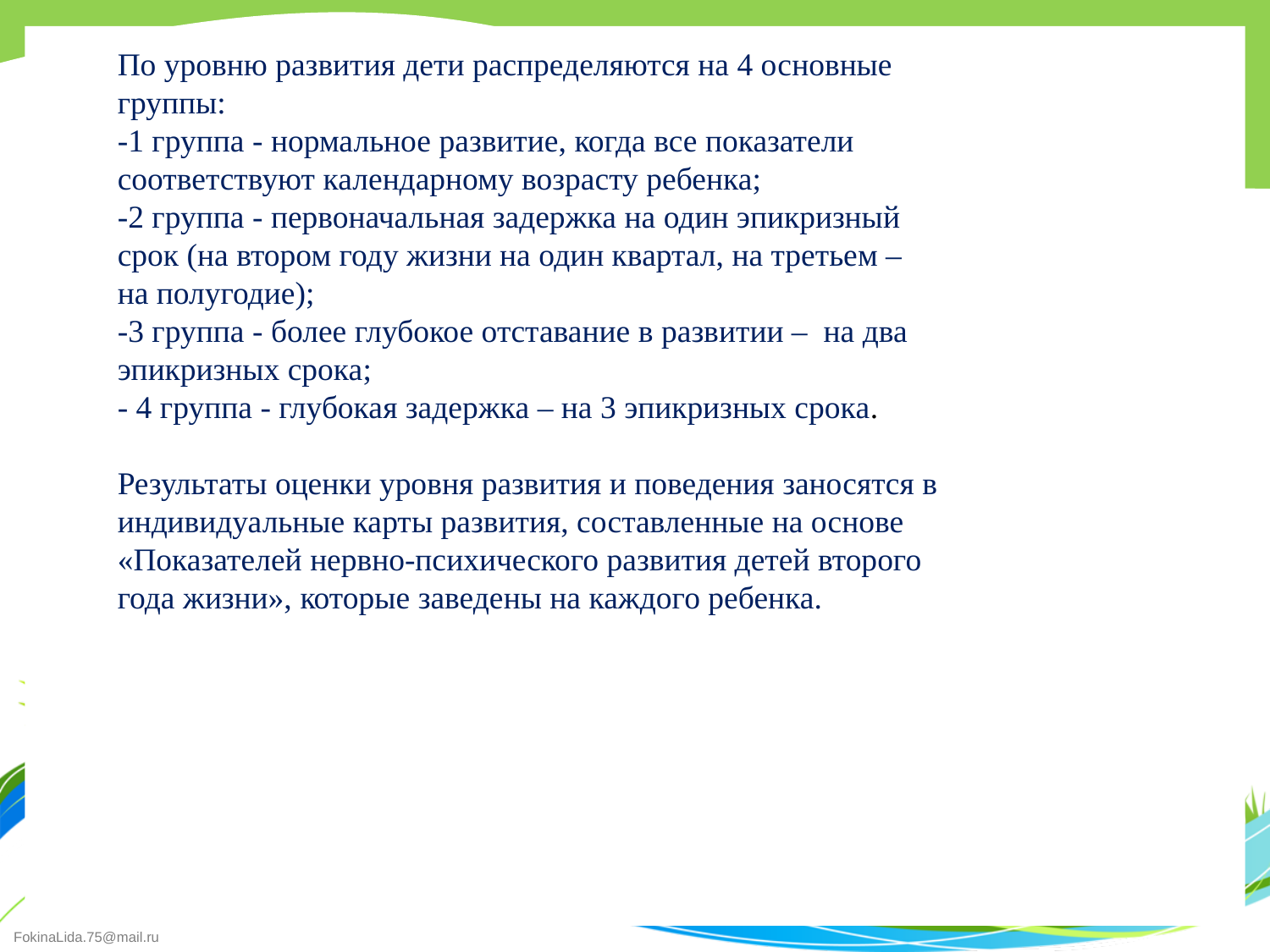

#
По уровню развития дети распределяются на 4 основные группы:
-1 группа - нормальное развитие, когда все показатели соответствуют календарному возрасту ребенка;
-2 группа - первоначальная задержка на один эпикризный срок (на втором году жизни на один квартал, на третьем – на полугодие);
-3 группа - более глубокое отставание в развитии –  на два эпикризных срока;
- 4 группа - глубокая задержка – на 3 эпикризных срока.

Результаты оценки уровня развития и поведения заносятся в индивидуальные карты развития, составленные на основе «Показателей нервно-психического развития детей второго  года жизни», которые заведены на каждого ребенка.